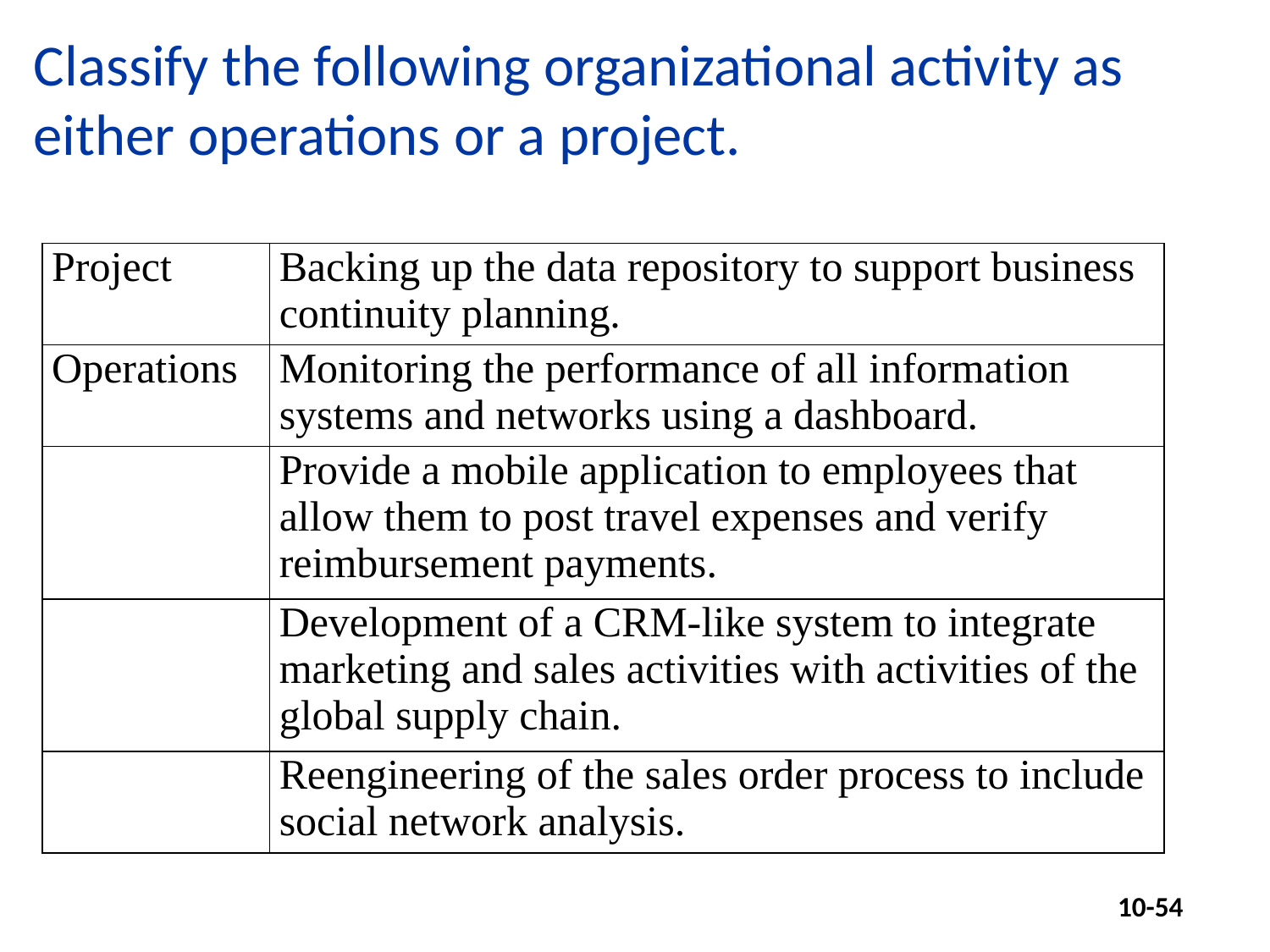

Classify the following organizational activity as either operations or a project.
| Project | Backing up the data repository to support business continuity planning. |
| --- | --- |
| Operations | Monitoring the performance of all information systems and networks using a dashboard. |
|  | Provide a mobile application to employees that allow them to post travel expenses and verify reimbursement payments. |
|  | Development of a CRM-like system to integrate marketing and sales activities with activities of the global supply chain. |
|  | Reengineering of the sales order process to include social network analysis. |